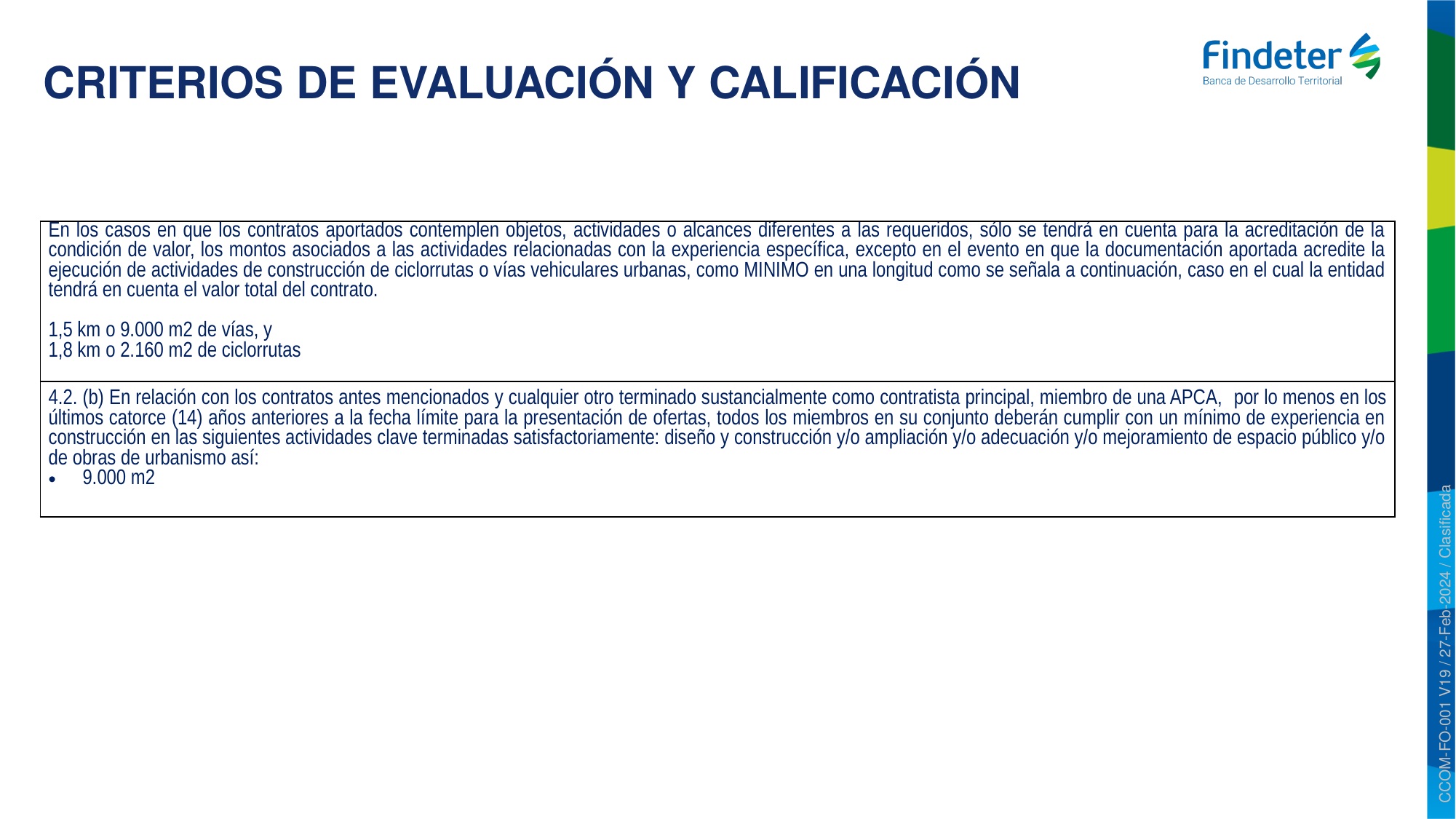

# CRITERIOS DE EVALUACIÓN Y CALIFICACIÓN
| En los casos en que los contratos aportados contemplen objetos, actividades o alcances diferentes a las requeridos, sólo se tendrá en cuenta para la acreditación de la condición de valor, los montos asociados a las actividades relacionadas con la experiencia específica, excepto en el evento en que la documentación aportada acredite la ejecución de actividades de construcción de ciclorrutas o vías vehiculares urbanas, como MINIMO en una longitud como se señala a continuación, caso en el cual la entidad tendrá en cuenta el valor total del contrato. 1,5 km o 9.000 m2 de vías, y 1,8 km o 2.160 m2 de ciclorrutas |
| --- |
| 4.2. (b) En relación con los contratos antes mencionados y cualquier otro terminado sustancialmente como contratista principal, miembro de una APCA,  por lo menos en los últimos catorce (14) años anteriores a la fecha límite para la presentación de ofertas, todos los miembros en su conjunto deberán cumplir con un mínimo de experiencia en construcción en las siguientes actividades clave terminadas satisfactoriamente: diseño y construcción y/o ampliación y/o adecuación y/o mejoramiento de espacio público y/o de obras de urbanismo así: 9.000 m2 |
CCOM-FO-001 V19 / 27-Feb-2024 / Clasificada